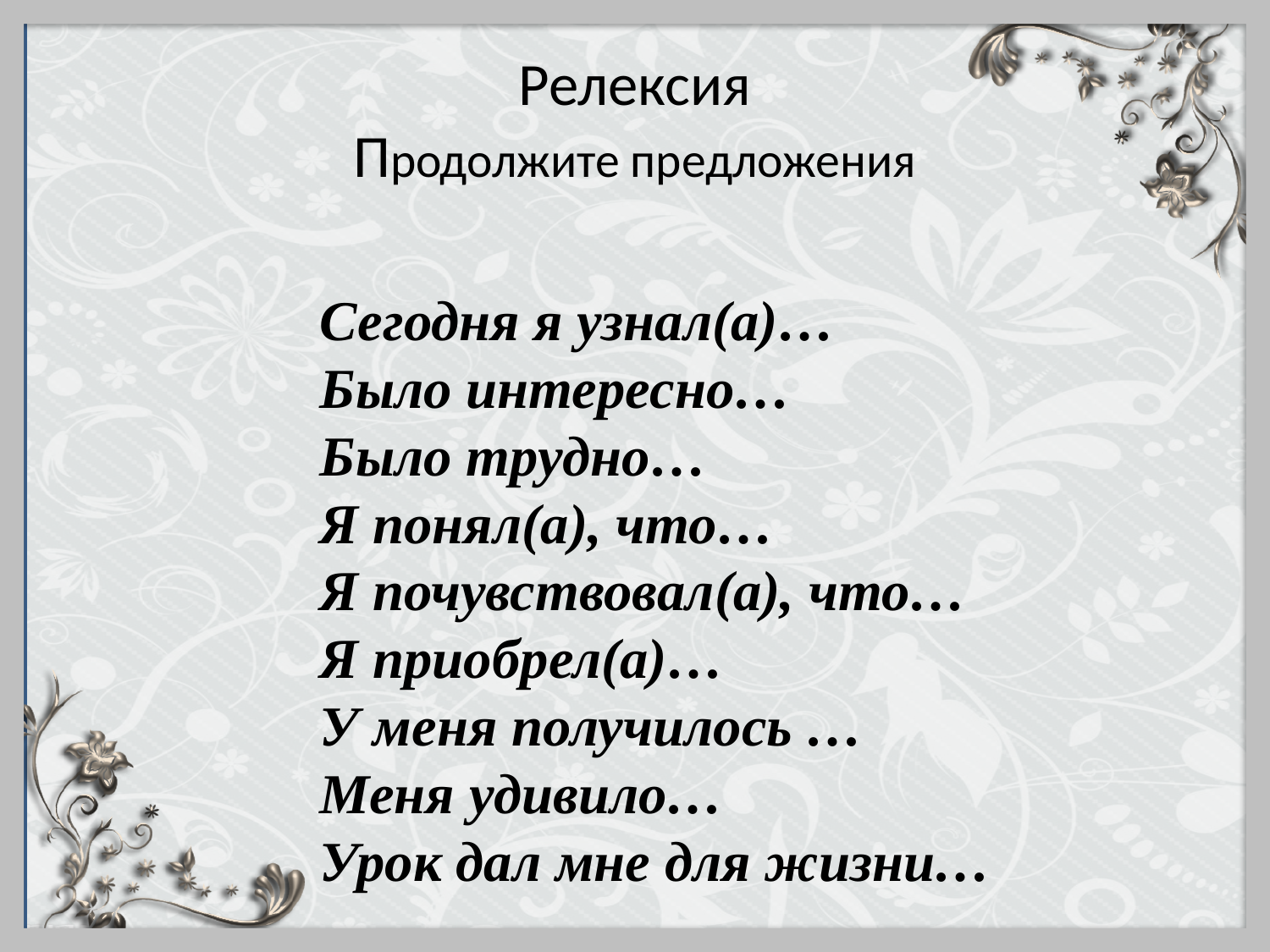

# Релексия Продолжите предложения
Сегодня я узнал(а)…
Было интересно…
Было трудно…
Я понял(а), что…
Я почувствовал(а), что…
Я приобрел(а)…
У меня получилось …
Меня удивило…
Урок дал мне для жизни…